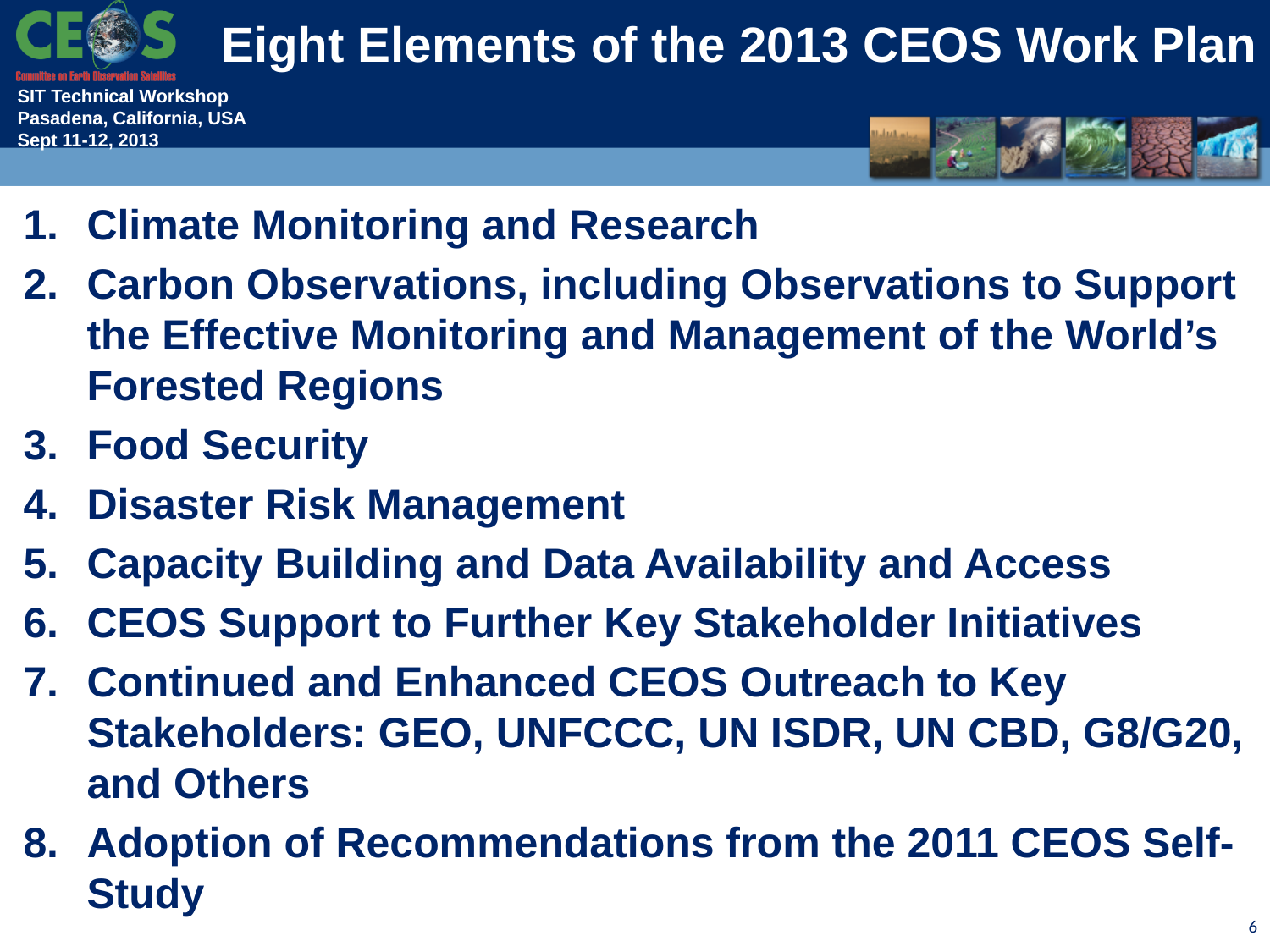

# Eight Elements of the 2013 CEOS Work Plan
Climate Monitoring and Research
Carbon Observations, including Observations to Support the Effective Monitoring and Management of the World’s Forested Regions
Food Security
Disaster Risk Management
Capacity Building and Data Availability and Access
CEOS Support to Further Key Stakeholder Initiatives
Continued and Enhanced CEOS Outreach to Key Stakeholders: GEO, UNFCCC, UN ISDR, UN CBD, G8/G20, and Others
Adoption of Recommendations from the 2011 CEOS Self-Study
6